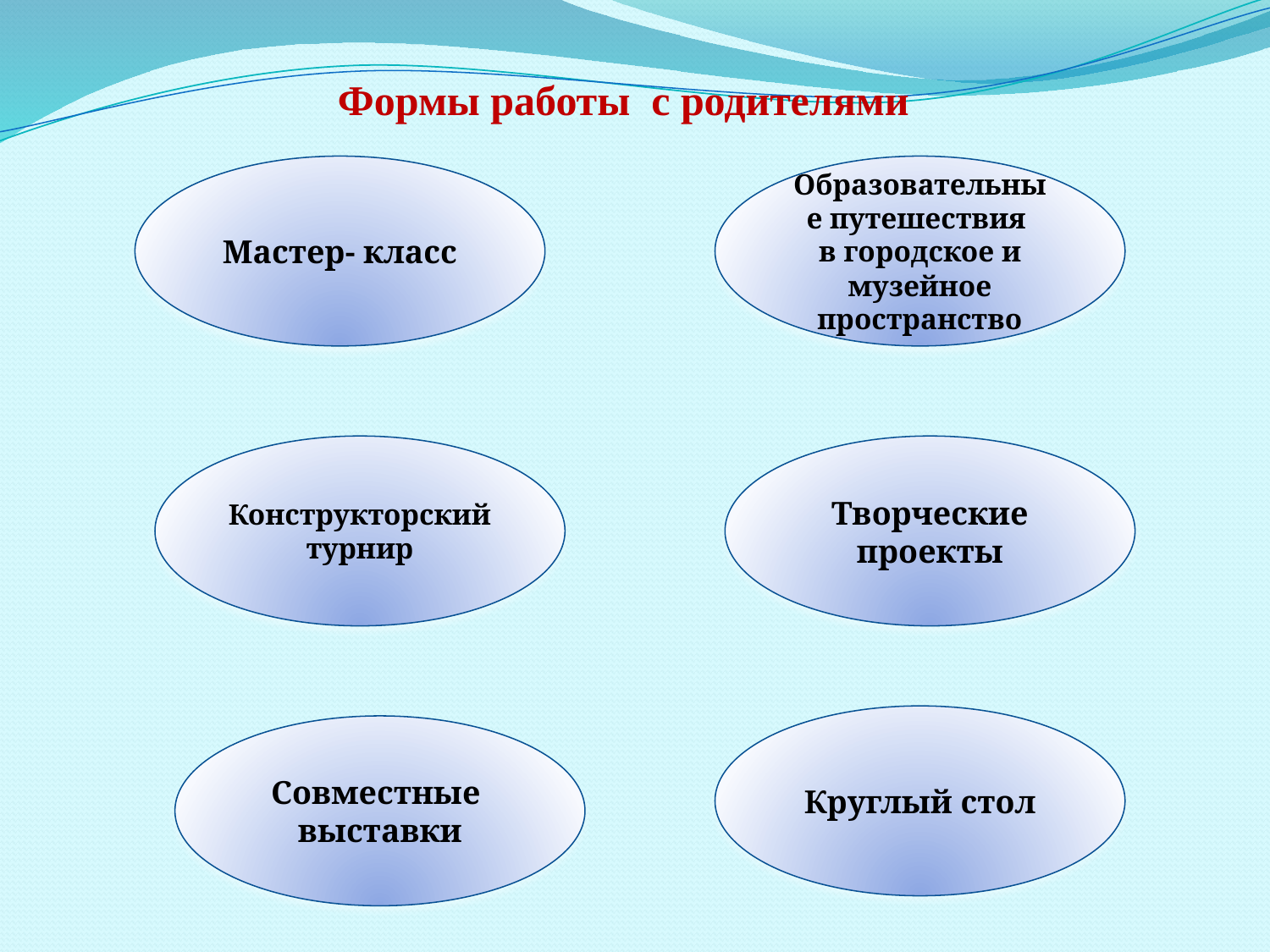

# Формы работы  с родителями
Мастер- класс
Образовательные путешествия
в городское и музейное пространство
Конструкторский турнир
Творческие проекты

Круглый стол

Совместные  выставки